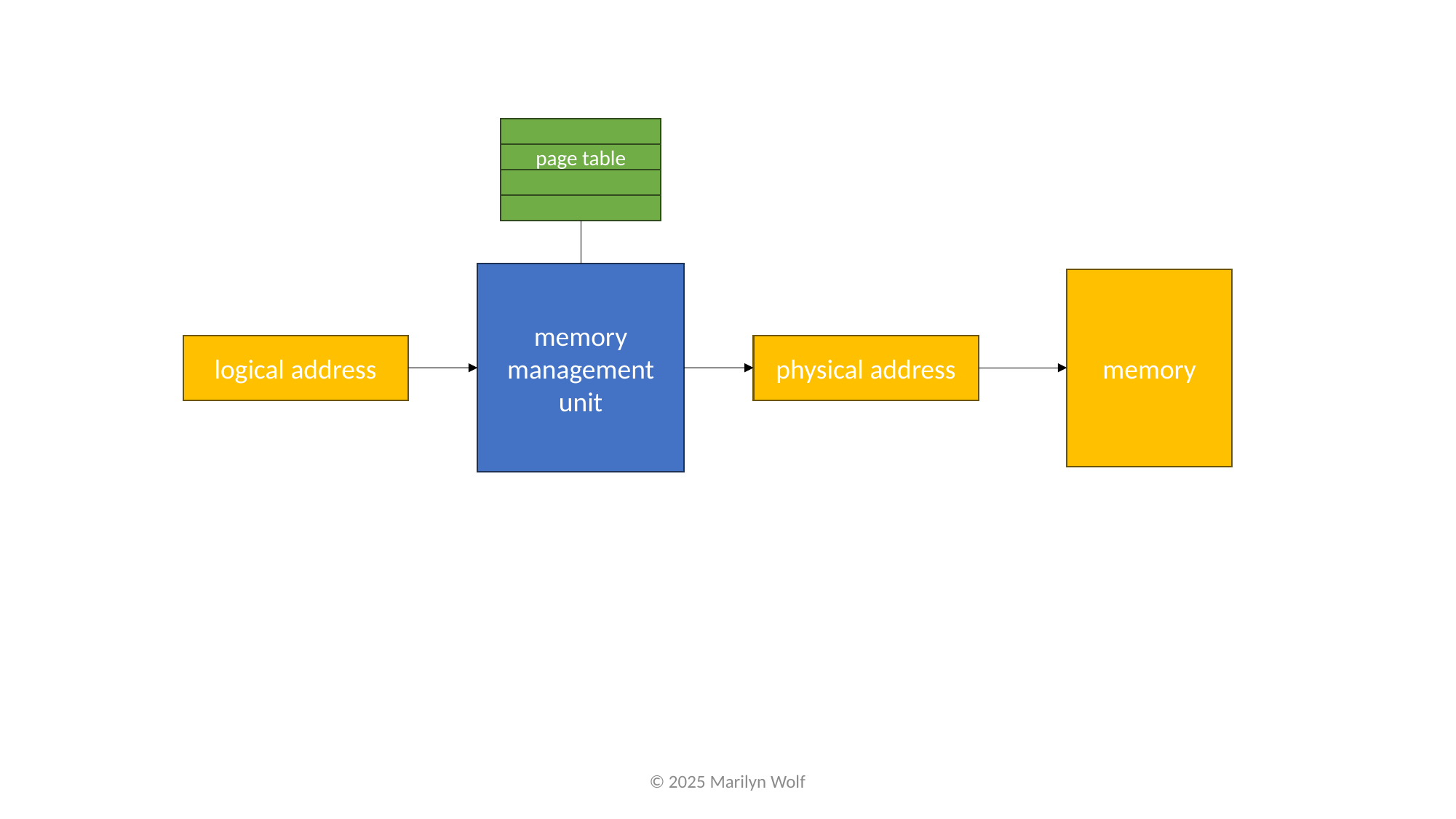

page table

memory management unit
memory
logical address
physical address
© 2025 Marilyn Wolf